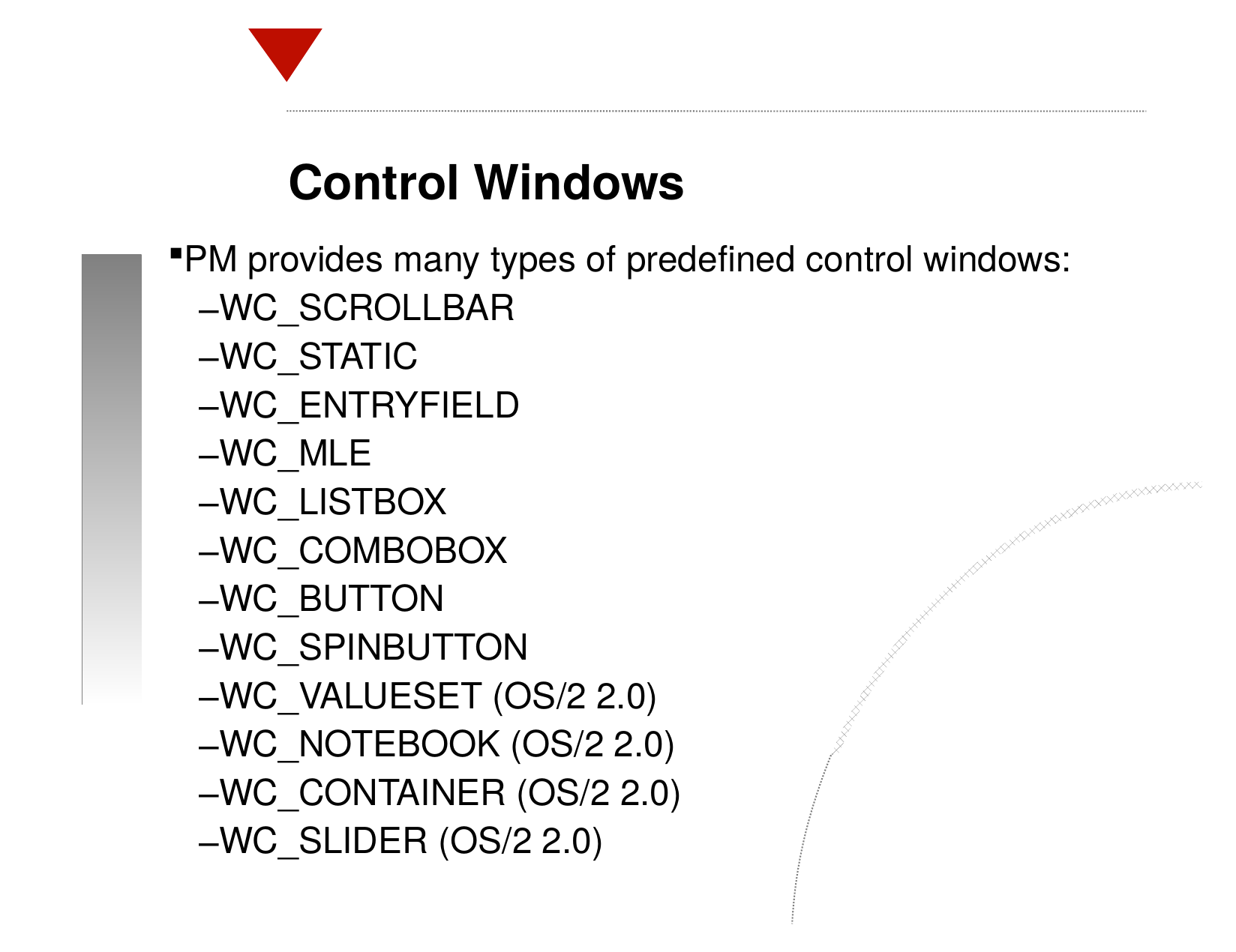

Control Windows
PM provides many types of predefined control windows:
WC_SCROLLBAR
WC_STATIC
WC_ENTRYFIELD
WC_MLE
WC_LISTBOX
WC_COMBOBOX
WC_BUTTON
WC_SPINBUTTON
WC_VALUESET (OS/2 2.0)
WC_NOTEBOOK (OS/2 2.0)
WC_CONTAINER (OS/2 2.0)
WC_SLIDER (OS/2 2.0)